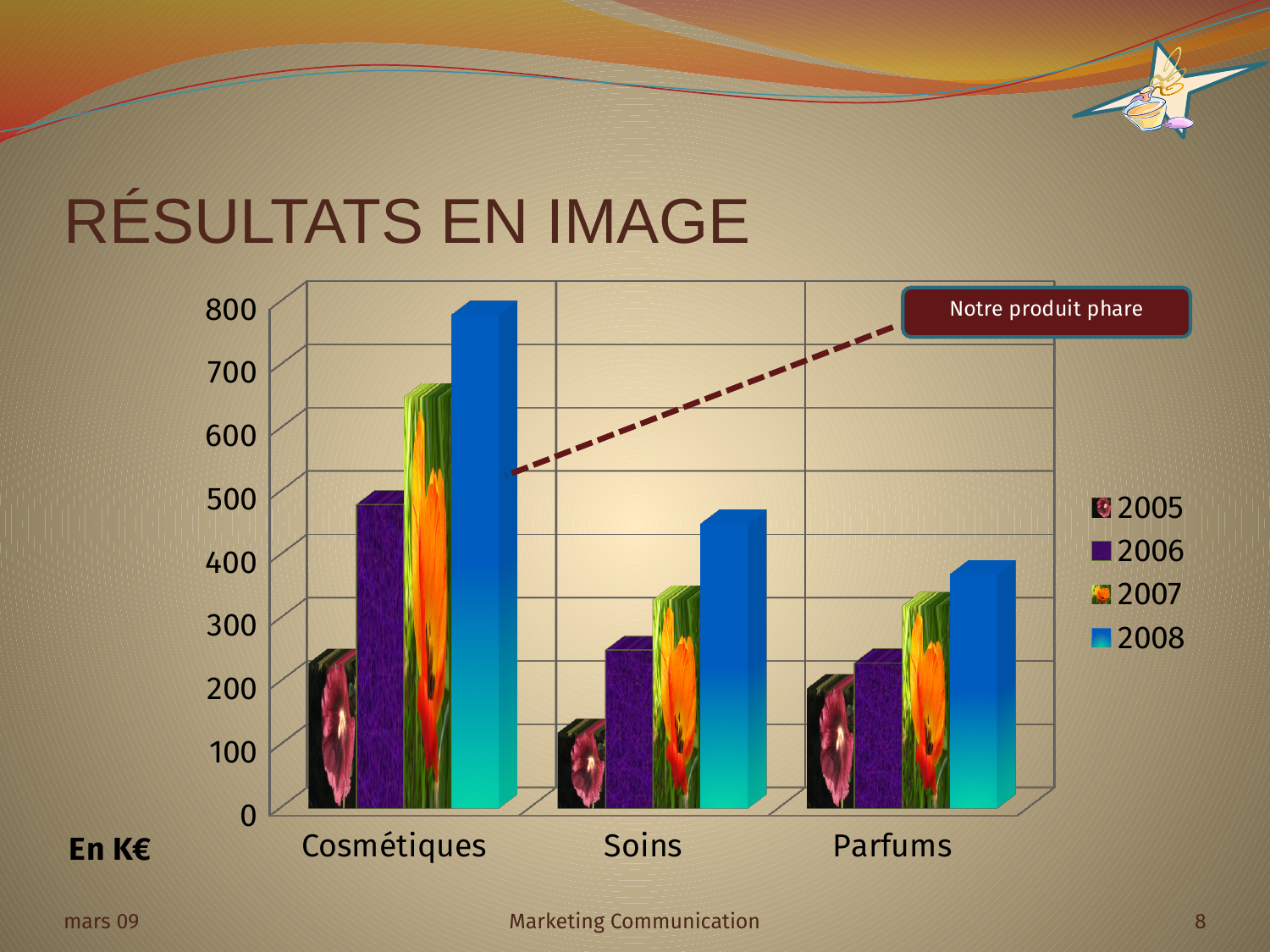

# Résultats en image

[unsupported chart]

mars 09
Marketing Communication
8